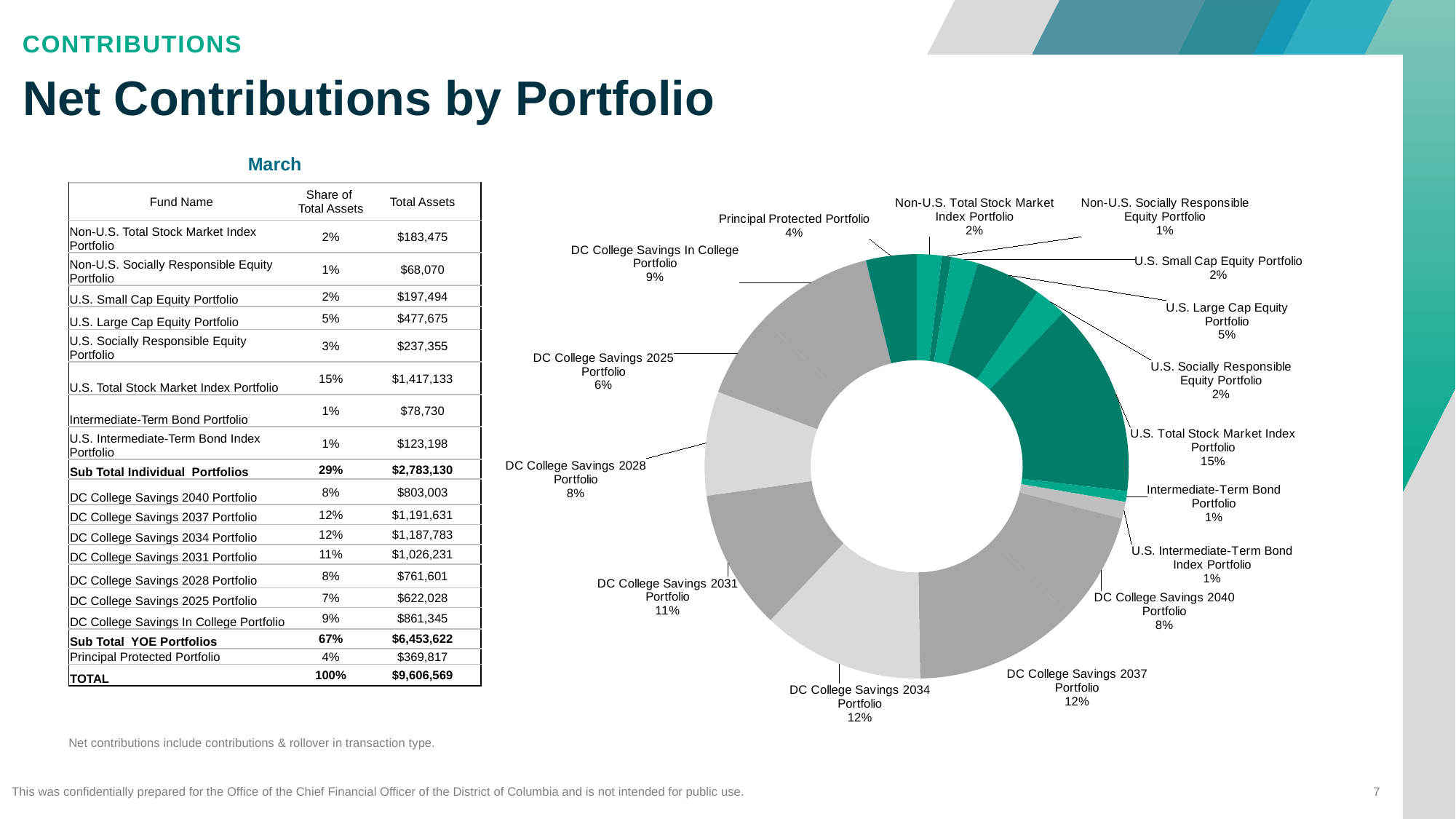

Contributions
# Net Contributions by Portfolio

### Chart

| Category | AUM |
|---|---|
| Non-U.S. Total Stock Market Index Portfolio | 183475.0 |
| Non-U.S. Socially Responsible Equity Portfolio | 68070.0 |
| U.S. Small Cap Equity Portfolio | 197494.0 |
| U.S. Large Cap Equity Portfolio | 477675.0 |
| U.S. Socially Responsible Equity Portfolio | 237355.0 |
| U.S. Total Stock Market Index Portfolio | 1417133.0 |
| Intermediate-Term Bond Portfolio | 78730.0 |
| U.S. Intermediate-Term Bond Index Portfolio | 123198.0 |
| DC College Savings 2040 Portfolio | 803003.0 |
| DC College Savings 2037 Portfolio | 1191631.0 |
| DC College Savings 2034 Portfolio | 1187783.0 |
| DC College Savings 2031 Portfolio | 1026231.0 |
| DC College Savings 2028 Portfolio | 761601.0 |
| DC College Savings 2025 Portfolio | 622028.0 |
| DC College Savings In College Portfolio | 861345.0 |
| Principal Protected Portfolio | 369817.0 |
| March |  |  |
| --- | --- | --- |
| Fund Name | Share of Total Assets | Total Assets |
| Non-U.S. Total Stock Market Index Portfolio | 2% | $183,475 |
| Non-U.S. Socially Responsible Equity Portfolio | 1% | $68,070 |
| U.S. Small Cap Equity Portfolio | 2% | $197,494 |
| U.S. Large Cap Equity Portfolio | 5% | $477,675 |
| U.S. Socially Responsible Equity Portfolio | 3% | $237,355 |
| U.S. Total Stock Market Index Portfolio | 15% | $1,417,133 |
| Intermediate-Term Bond Portfolio | 1% | $78,730 |
| U.S. Intermediate-Term Bond Index Portfolio | 1% | $123,198 |
| Sub Total Individual Portfolios | 29% | $2,783,130 |
| DC College Savings 2040 Portfolio | 8% | $803,003 |
| DC College Savings 2037 Portfolio | 12% | $1,191,631 |
| DC College Savings 2034 Portfolio | 12% | $1,187,783 |
| DC College Savings 2031 Portfolio | 11% | $1,026,231 |
| DC College Savings 2028 Portfolio | 8% | $761,601 |
| DC College Savings 2025 Portfolio | 7% | $622,028 |
| DC College Savings In College Portfolio | 9% | $861,345 |
| Sub Total YOE Portfolios | 67% | $6,453,622 |
| Principal Protected Portfolio | 4% | $369,817 |
| TOTAL | 100% | $9,606,569 |
Net contributions include contributions & rollover in transaction type.
This was confidentially prepared for the Office of the Chief Financial Officer of the District of Columbia and is not intended for public use.
7